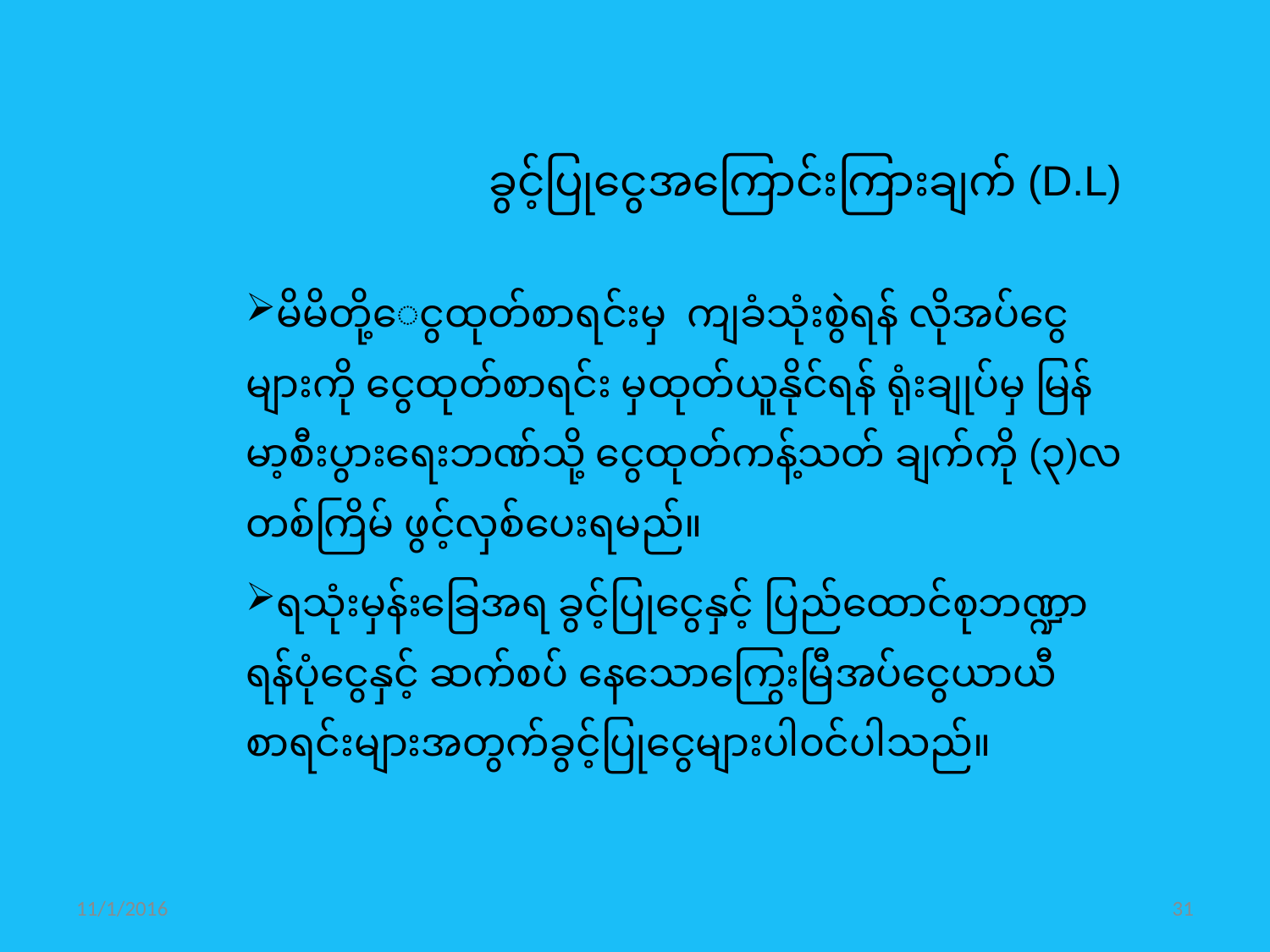

ခွင့်ပြုငွေအကြောင်းကြားချက် (D.L)

မိမိတို့‌ေငွထုတ်စာရင်းမှ  ကျခံသုံးစွဲရန် လိုအပ်ငွေများကို ငွေထုတ်စာရင်း မှထုတ်ယူနိုင်ရန် ရုံးချုပ်မှ မြန်မာ့စီးပွားရေးဘဏ်သို့ ငွေထုတ်ကန့်သတ် ချက်ကို (၃)လ တစ်ကြိမ် ဖွင့်လှစ်ပေးရမည်။
ရသုံးမှန်းခြေအရ ခွင့်ပြုငွေနှင့် ပြည်ထောင်စုဘဏ္ဍာရန်ပုံငွေနှင့် ဆက်စပ် နေသောကြွေးမြီအပ်ငွေယာယီစာရင်းများအတွက်ခွင့်ပြုငွေများပါ၀င်ပါသည်။

11/1/2016
31